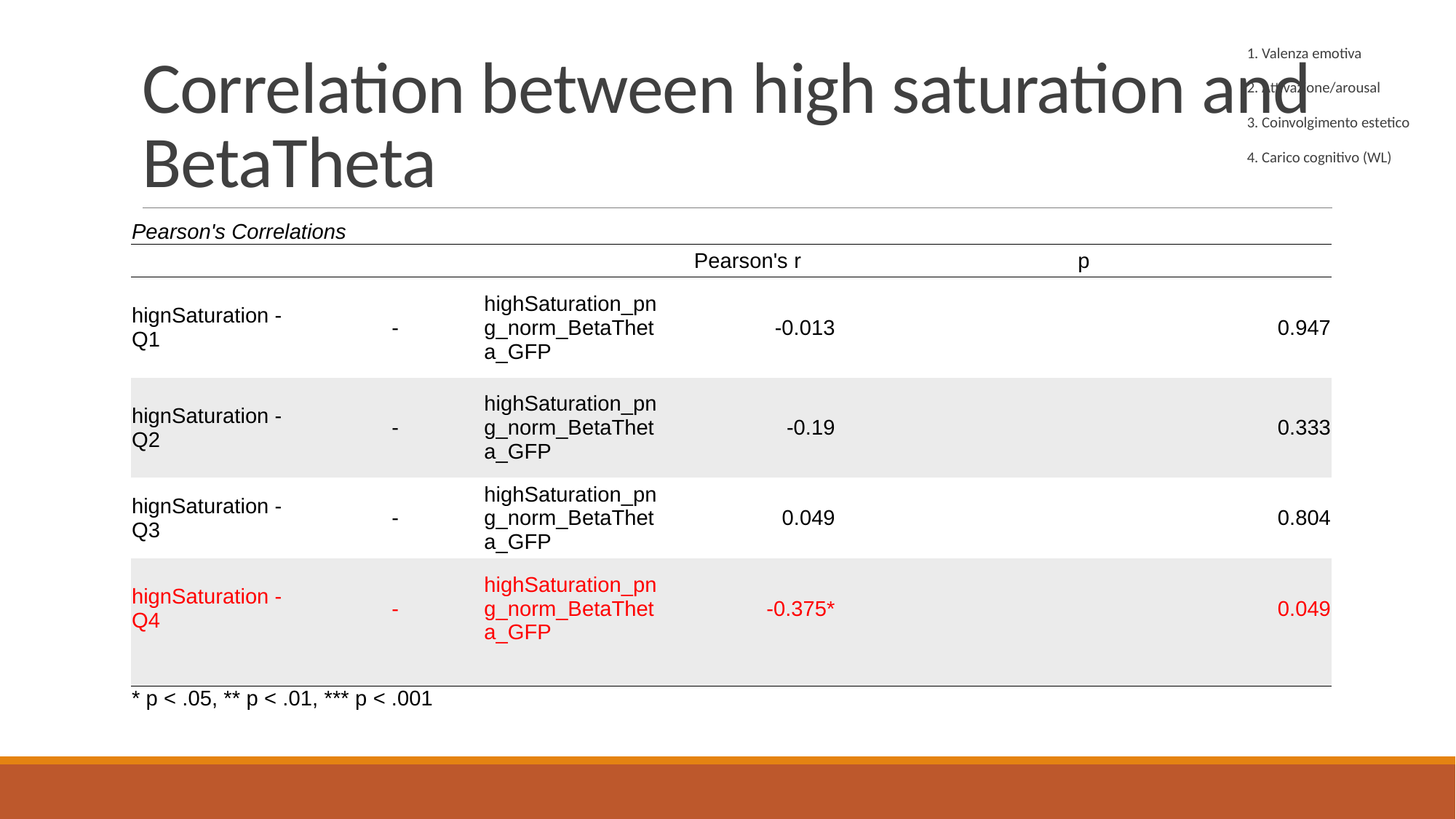

# Correlation between high saturation and BetaTheta
1. Valenza emotiva
2. Attivazione/arousal
3. Coinvolgimento estetico
4. Carico cognitivo (WL)
| Pearson's Correlations |  |  |  |  |
| --- | --- | --- | --- | --- |
|  |  |  | Pearson's r | p |
| hignSaturation - Q1 | - | highSaturation\_png\_norm\_BetaTheta\_GFP | -0.013 | 0.947 |
| hignSaturation - Q2 | - | highSaturation\_png\_norm\_BetaTheta\_GFP | -0.19 | 0.333 |
| hignSaturation - Q3 | - | highSaturation\_png\_norm\_BetaTheta\_GFP | 0.049 | 0.804 |
| hignSaturation - Q4 | - | highSaturation\_png\_norm\_BetaTheta\_GFP | -0.375\* | 0.049 |
|  |  |  |  |  |
| \* p < .05, \*\* p < .01, \*\*\* p < .001 |  |  |  |  |